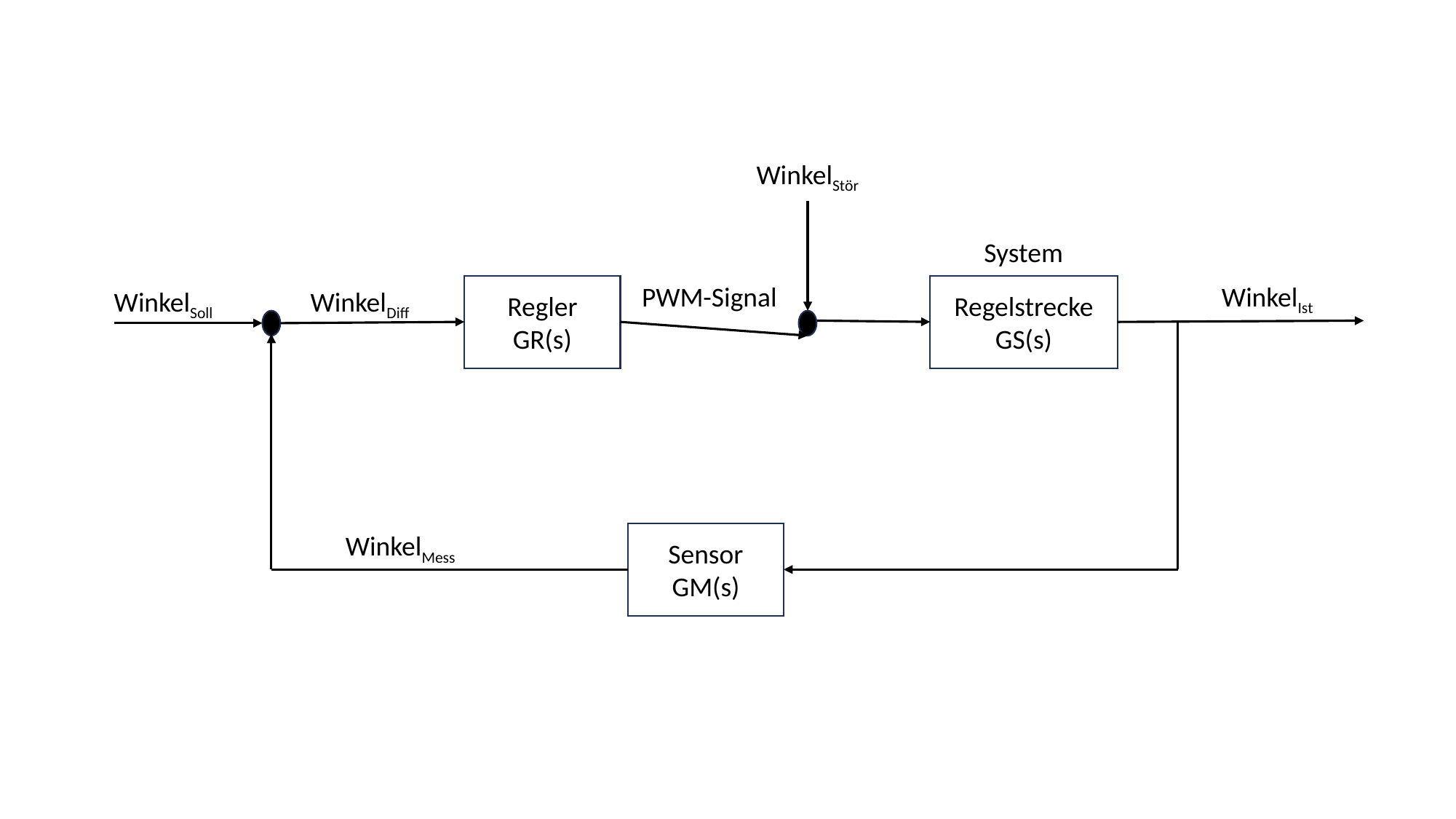

WinkelStör
System
PWM-Signal
WinkelIst
Regler
GR(s)
Regelstrecke
GS(s)
WinkelSoll
WinkelDiff

WinkelMess
Sensor
GM(s)